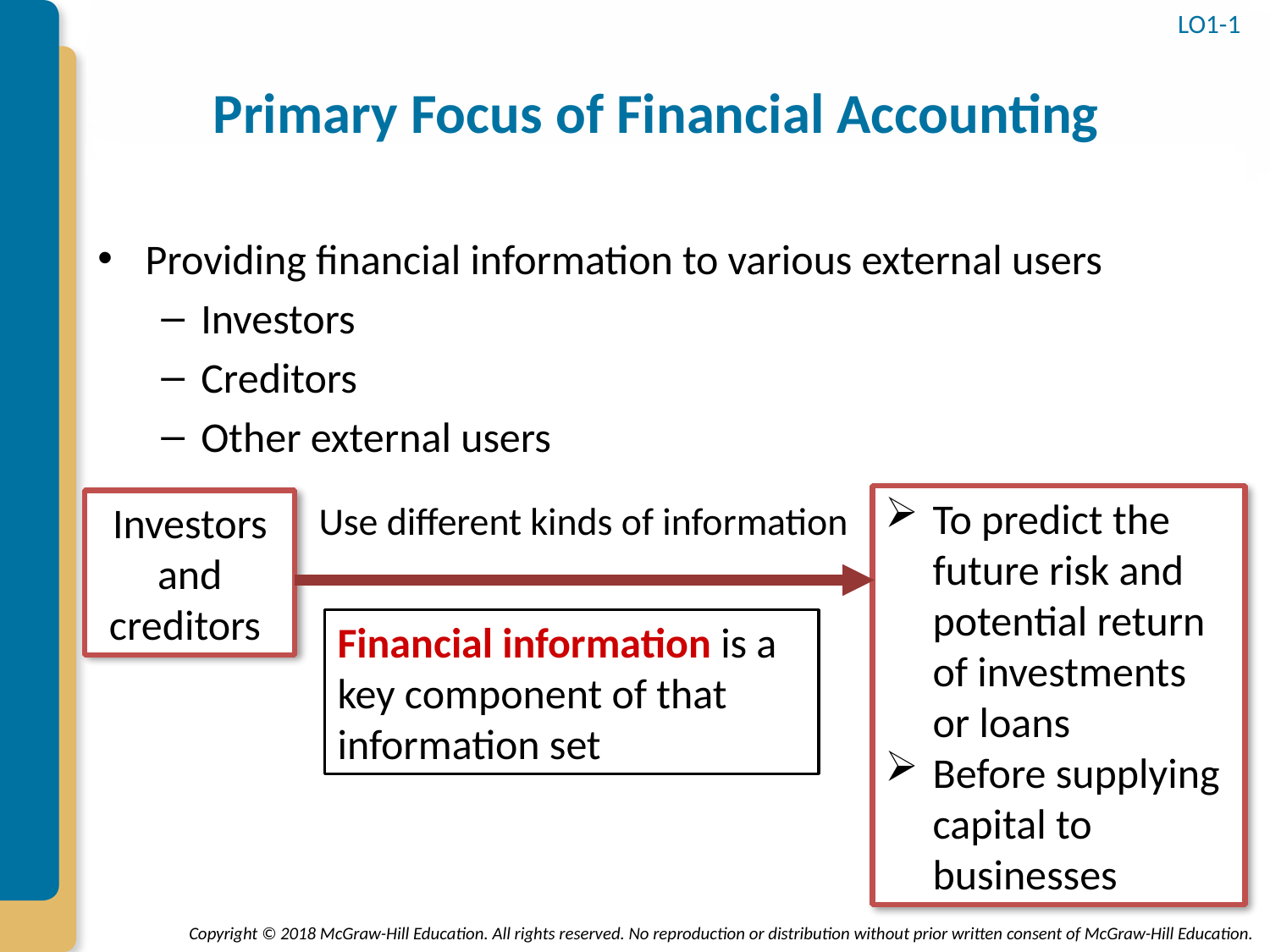

LO1-1
# Primary Focus of Financial Accounting
Providing financial information to various external users
Investors
Creditors
Other external users
To predict the future risk and potential return of investments or loans
Before supplying capital to businesses
Investors and creditors
Use different kinds of information
Financial information is a key component of that information set